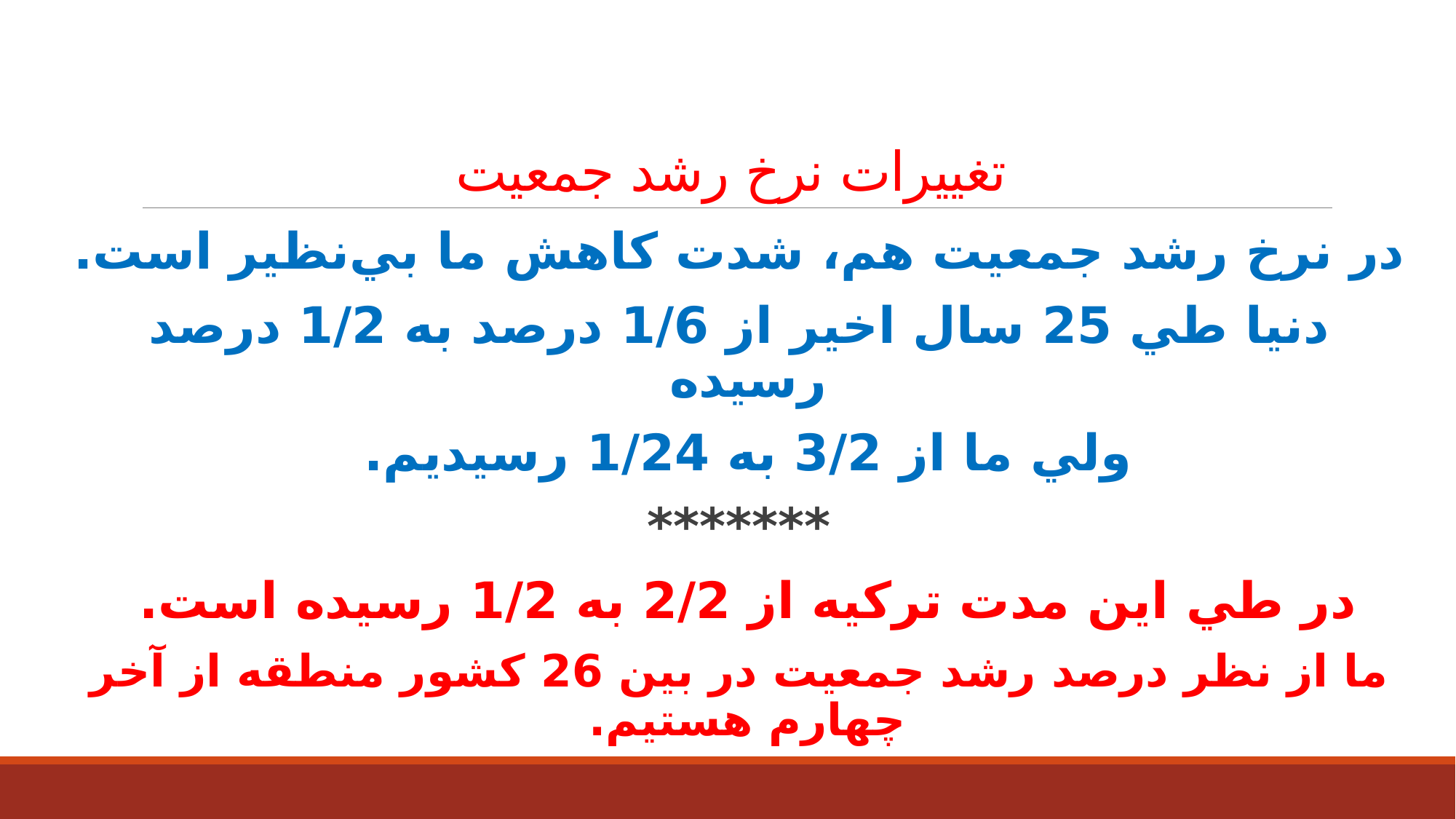

# تغییرات نرخ رشد جمعیت
در نرخ رشد جمعيت هم، شدت كاهش ما بي‌نظير است.
دنيا طي 25 سال اخير از 1/6 درصد به 1/2 درصد رسيده
ولي ما از 3/2 به 1/24 رسيديم.
*******
در طي اين مدت تركيه از 2/2 به 1/2 رسيده است.
ما از نظر درصد رشد جمعيت در بين 26 كشور منطقه از آخر چهارم هستيم.